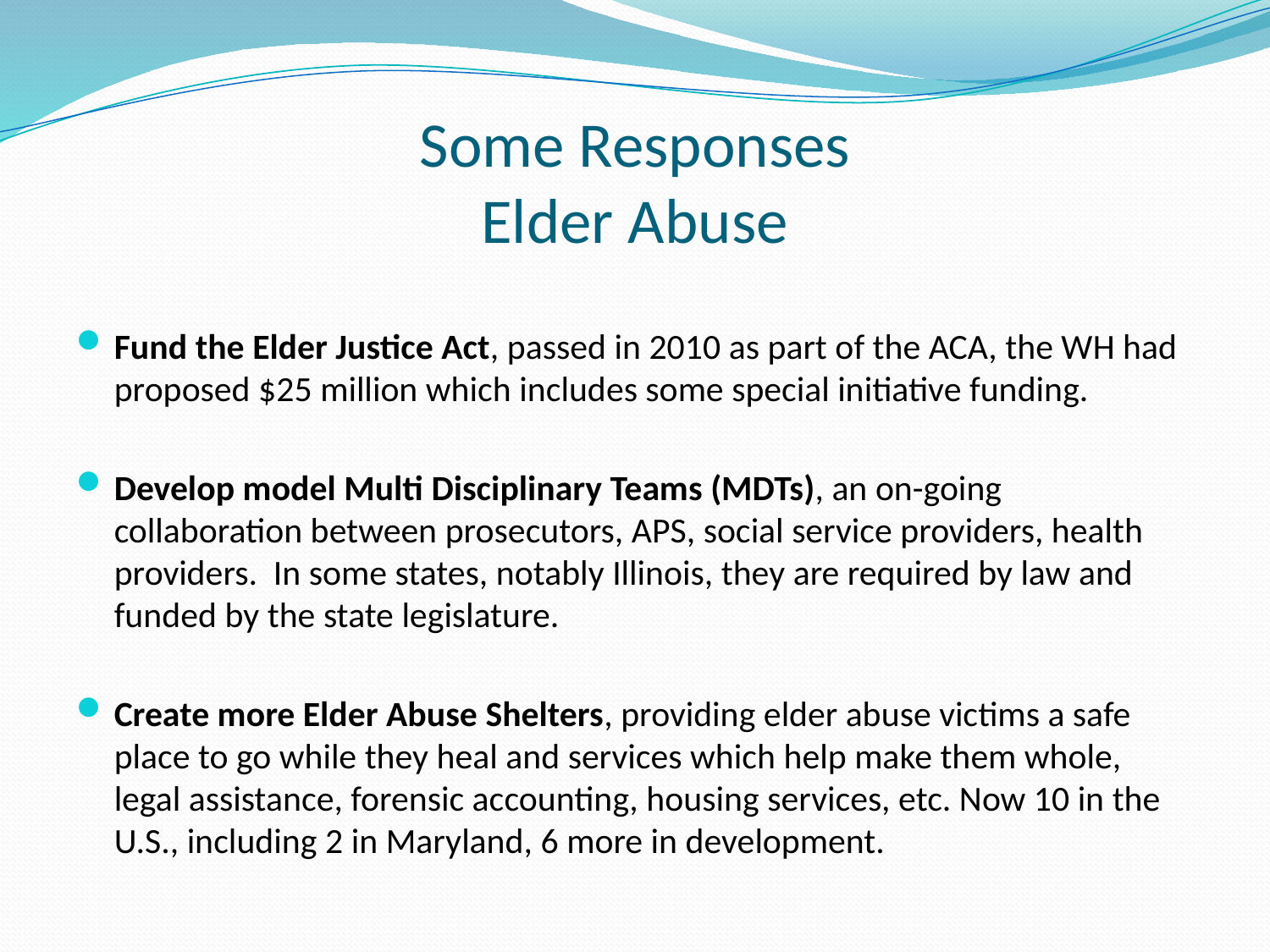

# Some Responses Elder Abuse
Fund the Elder Justice Act, passed in 2010 as part of the ACA, the WH had proposed $25 million which includes some special initiative funding.

Develop model Multi Disciplinary Teams (MDTs), an on-going collaboration between prosecutors, APS, social service providers, health providers.  In some states, notably Illinois, they are required by law and funded by the state legislature.

Create more Elder Abuse Shelters, providing elder abuse victims a safe place to go while they heal and services which help make them whole, legal assistance, forensic accounting, housing services, etc. Now 10 in the U.S., including 2 in Maryland, 6 more in development.